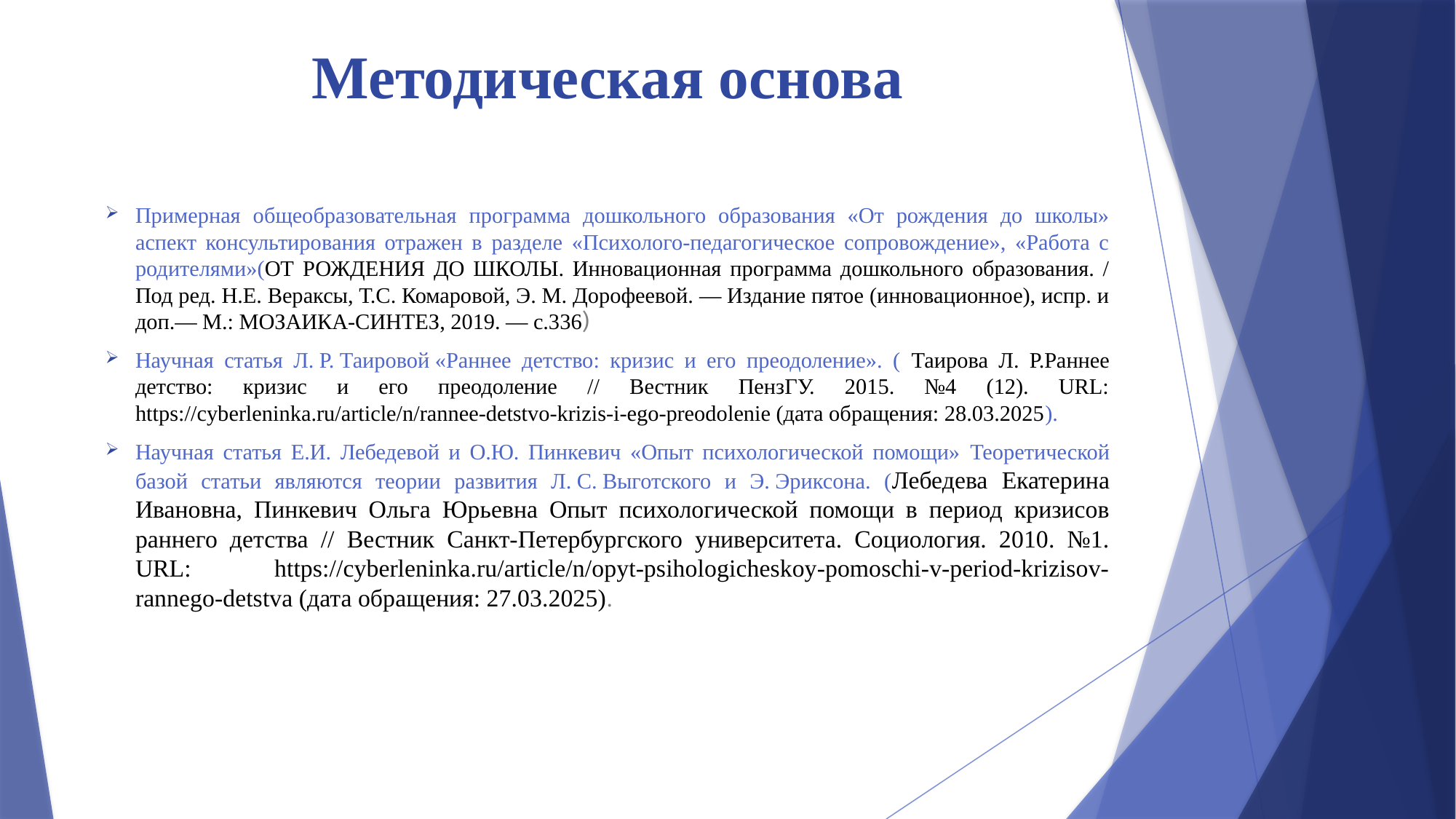

# Методическая основа
Примерная общеобразовательная программа дошкольного образования «От рождения до школы» аспект консультирования отражен в разделе «Психолого-педагогическое сопровождение», «Работа с родителями»(ОТ РОЖДЕНИЯ ДО ШКОЛЫ. Инновационная программа дошкольного образования. / Под ред. Н.Е. Вераксы, Т.С. Комаровой, Э. М. Дорофеевой. — Издание пятое (инновационное), испр. и доп.— М.: МОЗАИКА-СИНТЕЗ, 2019. — c.336)
Научная статья Л. Р. Таировой «Раннее детство: кризис и его преодоление». ( Таирова Л. Р.Раннее детство: кризис и его преодоление // Вестник ПензГУ. 2015. №4 (12). URL: https://cyberleninka.ru/article/n/rannee-detstvo-krizis-i-ego-preodolenie (дата обращения: 28.03.2025).
Научная статья Е.И. Лебедевой и О.Ю. Пинкевич «Опыт психологической помощи» Теоретической базой статьи являются теории развития Л. С. Выготского и Э. Эриксона. (Лебедева Екатерина Ивановна, Пинкевич Ольга Юрьевна Опыт психологической помощи в период кризисов раннего детства // Вестник Санкт-Петербургского университета. Социология. 2010. №1. URL: https://cyberleninka.ru/article/n/opyt-psihologicheskoy-pomoschi-v-period-krizisov-rannego-detstva (дата обращения: 27.03.2025).